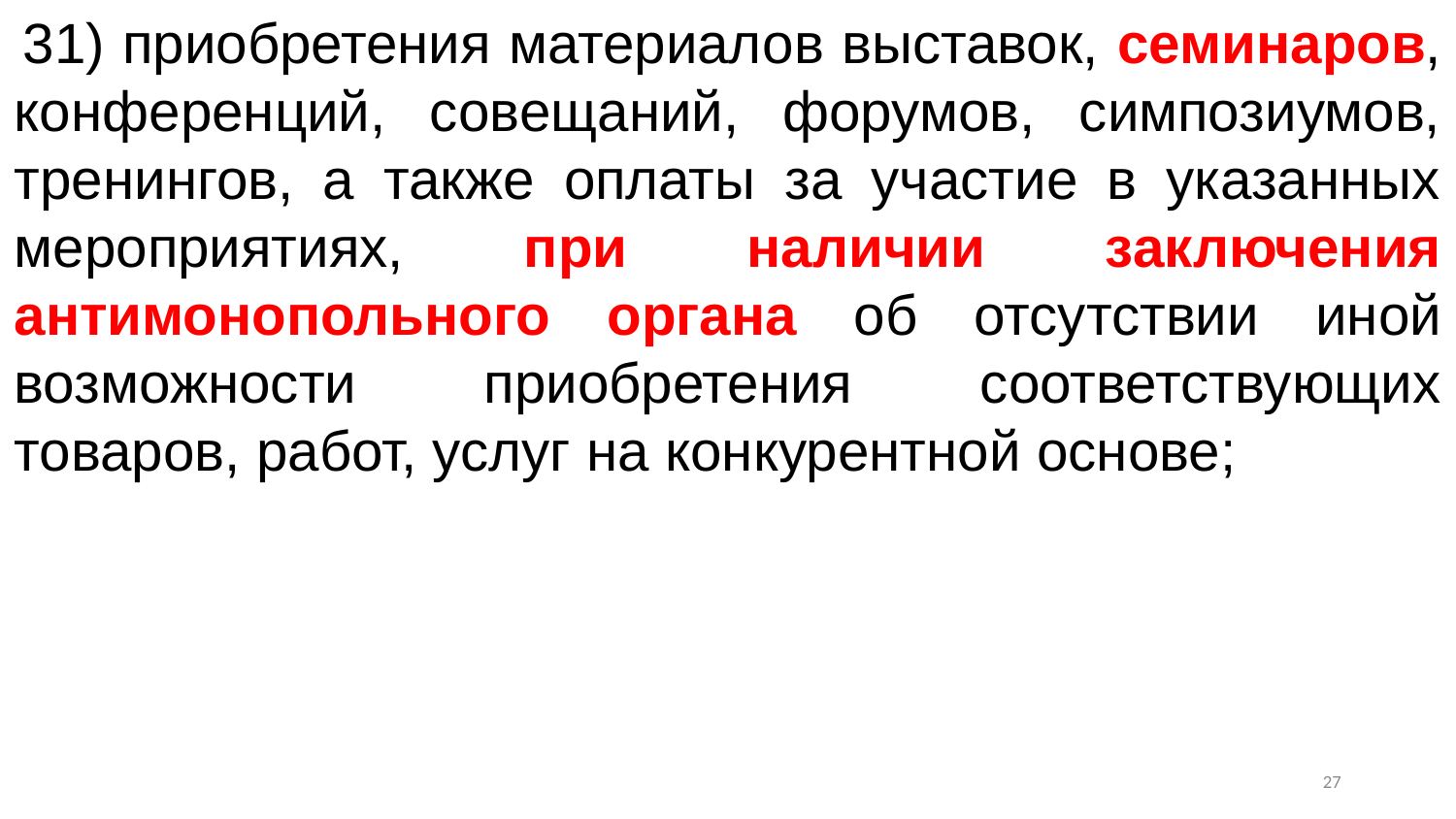

31) приобретения материалов выставок, семинаров, конференций, совещаний, форумов, симпозиумов, тренингов, а также оплаты за участие в указанных мероприятиях, при наличии заключения антимонопольного органа об отсутствии иной возможности приобретения соответствующих товаров, работ, услуг на конкурентной основе;
27